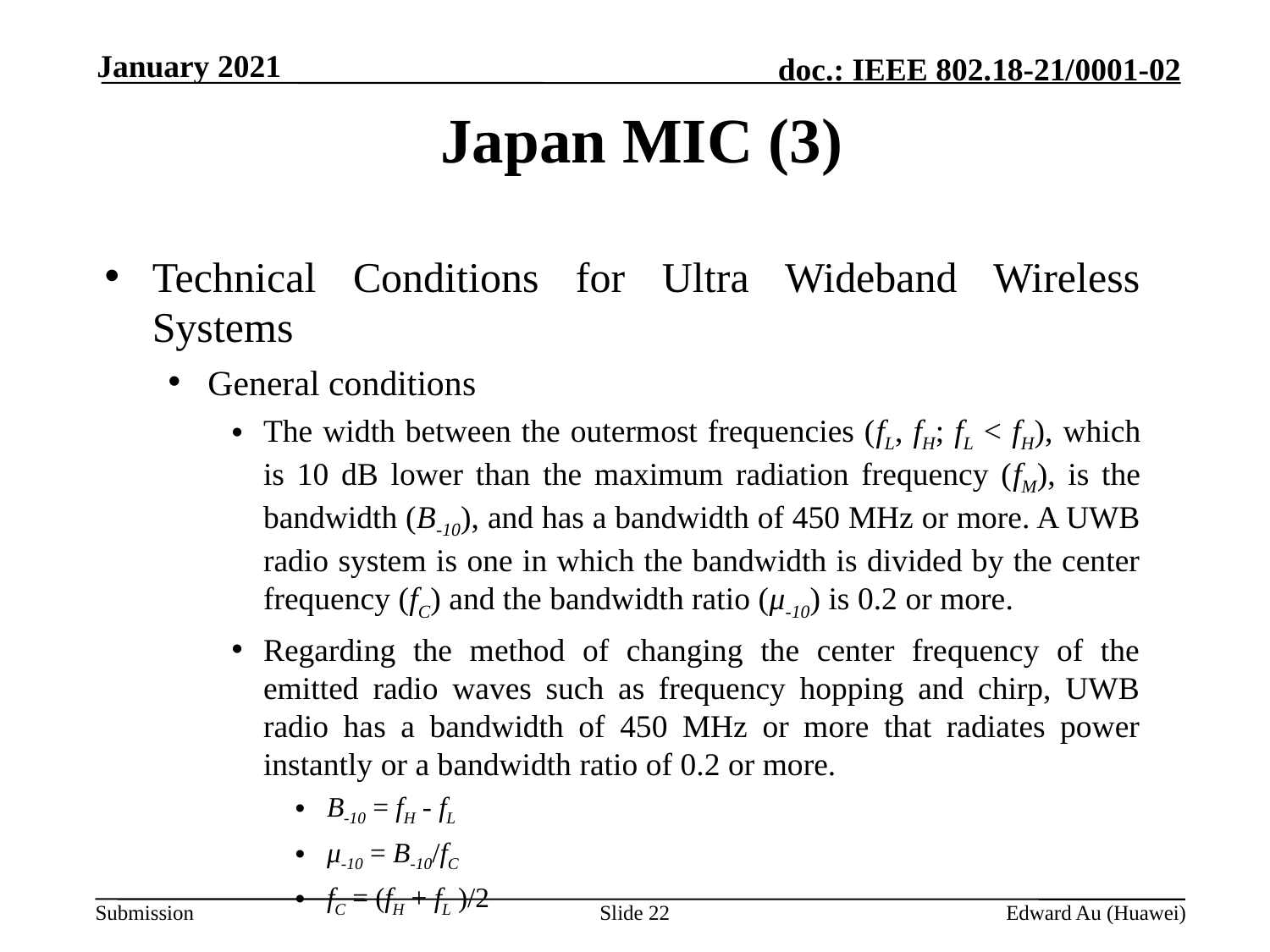

January 2021
# Japan MIC (3)
Technical Conditions for Ultra Wideband Wireless Systems
General conditions
The width between the outermost frequencies (fL, fH; fL < fH), which is 10 dB lower than the maximum radiation frequency (fM), is the bandwidth (B-10), and has a bandwidth of 450 MHz or more. A UWB radio system is one in which the bandwidth is divided by the center frequency (fC) and the bandwidth ratio (μ-10) is 0.2 or more.
Regarding the method of changing the center frequency of the emitted radio waves such as frequency hopping and chirp, UWB radio has a bandwidth of 450 MHz or more that radiates power instantly or a bandwidth ratio of 0.2 or more.
B-10 = fH - fL
μ-10 = B-10/fC
fC = (fH + fL )/2

Slide 22
Edward Au (Huawei)